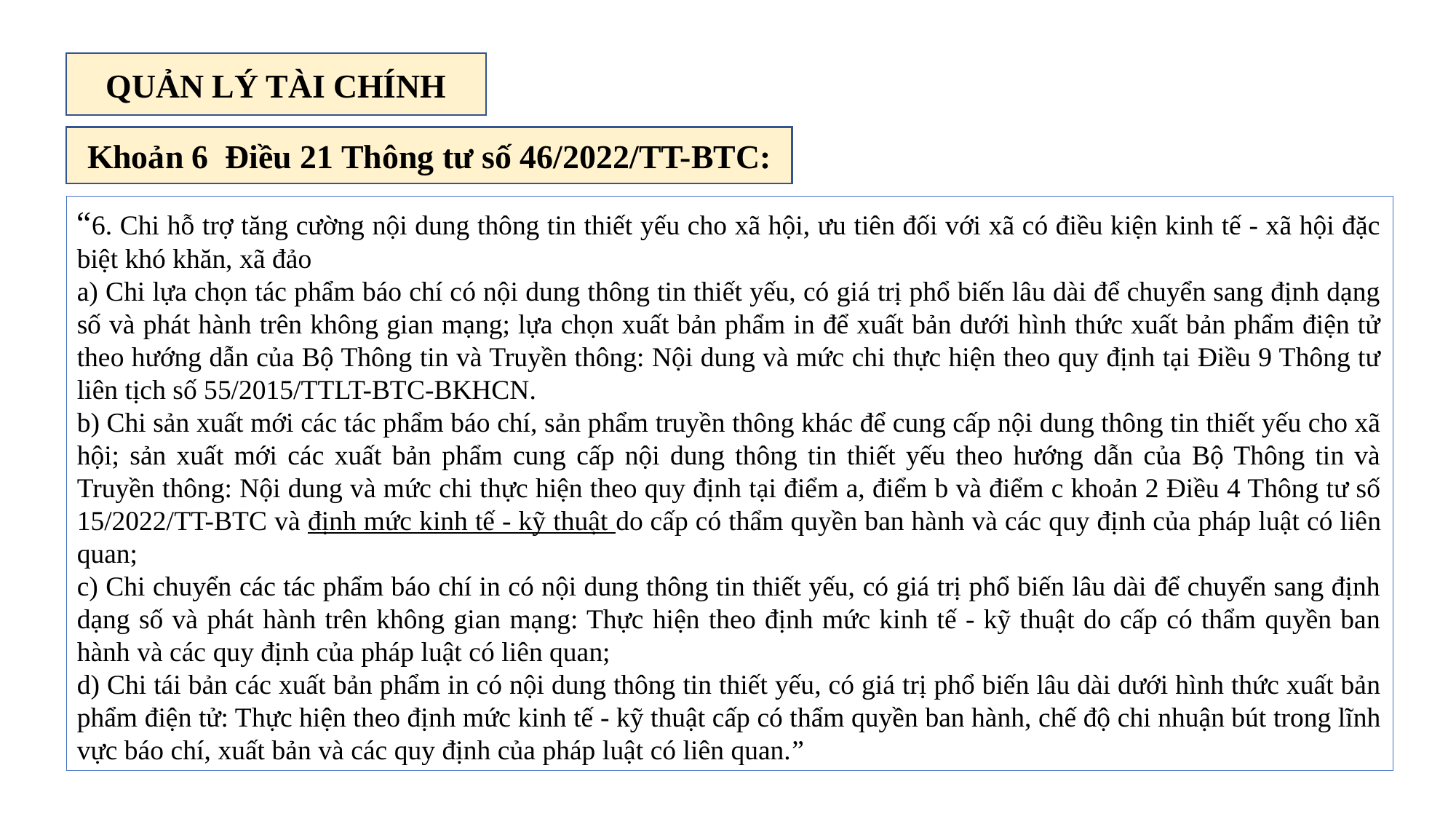

QUẢN LÝ TÀI CHÍNH
Khoản 6  Điều 21 Thông tư số 46/2022/TT-BTC:
“6. Chi hỗ trợ tăng cường nội dung thông tin thiết yếu cho xã hội, ưu tiên đối với xã có điều kiện kinh tế - xã hội đặc biệt khó khăn, xã đảo
a) Chi lựa chọn tác phẩm báo chí có nội dung thông tin thiết yếu, có giá trị phổ biến lâu dài để chuyển sang định dạng số và phát hành trên không gian mạng; lựa chọn xuất bản phẩm in để xuất bản dưới hình thức xuất bản phẩm điện tử theo hướng dẫn của Bộ Thông tin và Truyền thông: Nội dung và mức chi thực hiện theo quy định tại Điều 9 Thông tư liên tịch số 55/2015/TTLT-BTC-BKHCN.
b) Chi sản xuất mới các tác phẩm báo chí, sản phẩm truyền thông khác để cung cấp nội dung thông tin thiết yếu cho xã hội; sản xuất mới các xuất bản phẩm cung cấp nội dung thông tin thiết yếu theo hướng dẫn của Bộ Thông tin và Truyền thông: Nội dung và mức chi thực hiện theo quy định tại điểm a, điểm b và điểm c khoản 2 Điều 4 Thông tư số 15/2022/TT-BTC và định mức kinh tế - kỹ thuật do cấp có thẩm quyền ban hành và các quy định của pháp luật có liên quan;
c) Chi chuyển các tác phẩm báo chí in có nội dung thông tin thiết yếu, có giá trị phổ biến lâu dài để chuyển sang định dạng số và phát hành trên không gian mạng: Thực hiện theo định mức kinh tế - kỹ thuật do cấp có thẩm quyền ban hành và các quy định của pháp luật có liên quan;
d) Chi tái bản các xuất bản phẩm in có nội dung thông tin thiết yếu, có giá trị phổ biến lâu dài dưới hình thức xuất bản phẩm điện tử: Thực hiện theo định mức kinh tế - kỹ thuật cấp có thẩm quyền ban hành, chế độ chi nhuận bút trong lĩnh vực báo chí, xuất bản và các quy định của pháp luật có liên quan.”